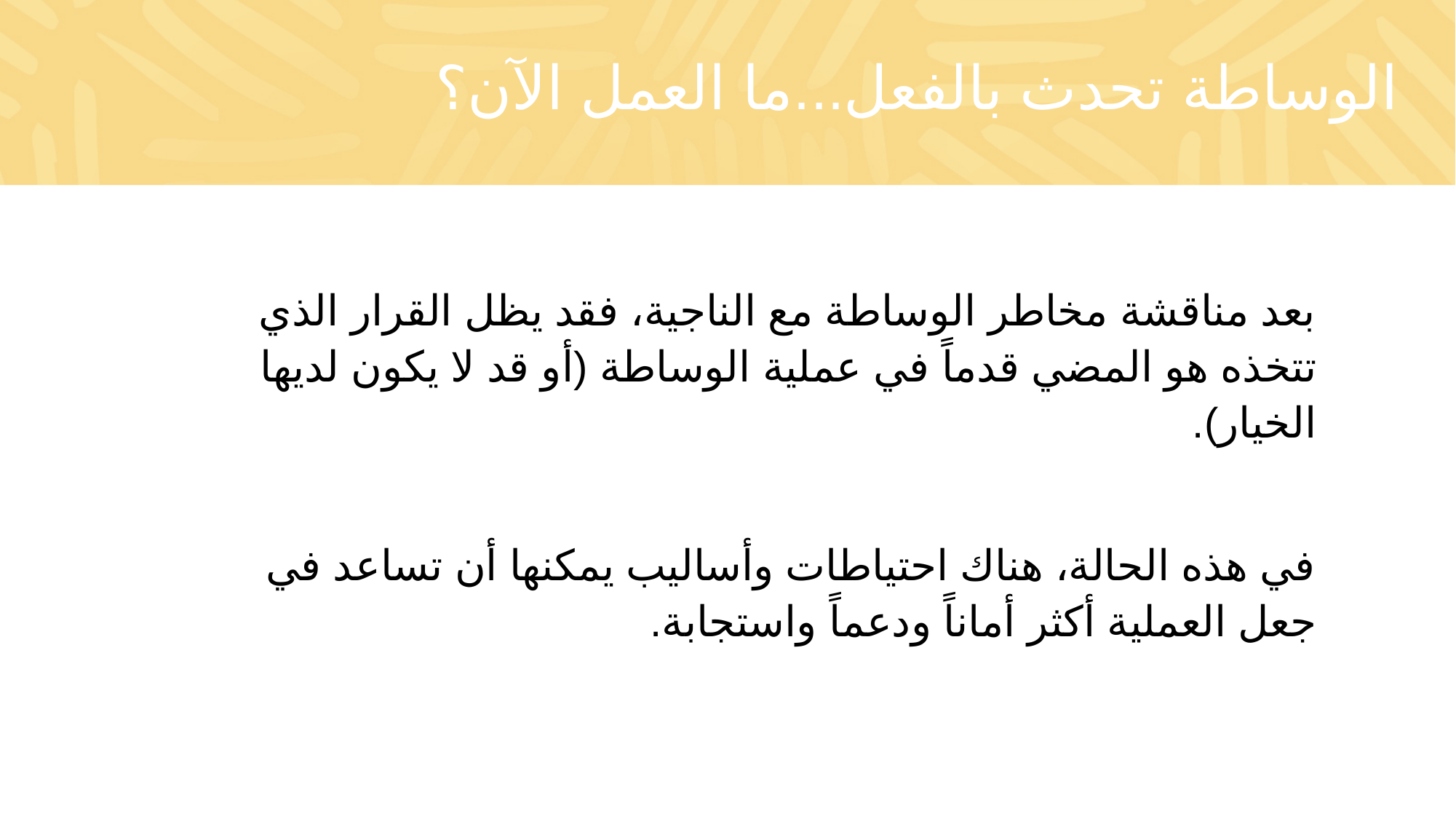

# الوساطة تحدث بالفعل...ما العمل الآن؟
بعد مناقشة مخاطر الوساطة مع الناجية، فقد يظل القرار الذي تتخذه هو المضي قدماً في عملية الوساطة (أو قد لا يكون لديها الخيار).

في هذه الحالة، هناك احتياطات وأساليب يمكنها أن تساعد في جعل العملية أكثر أماناً ودعماً واستجابة.